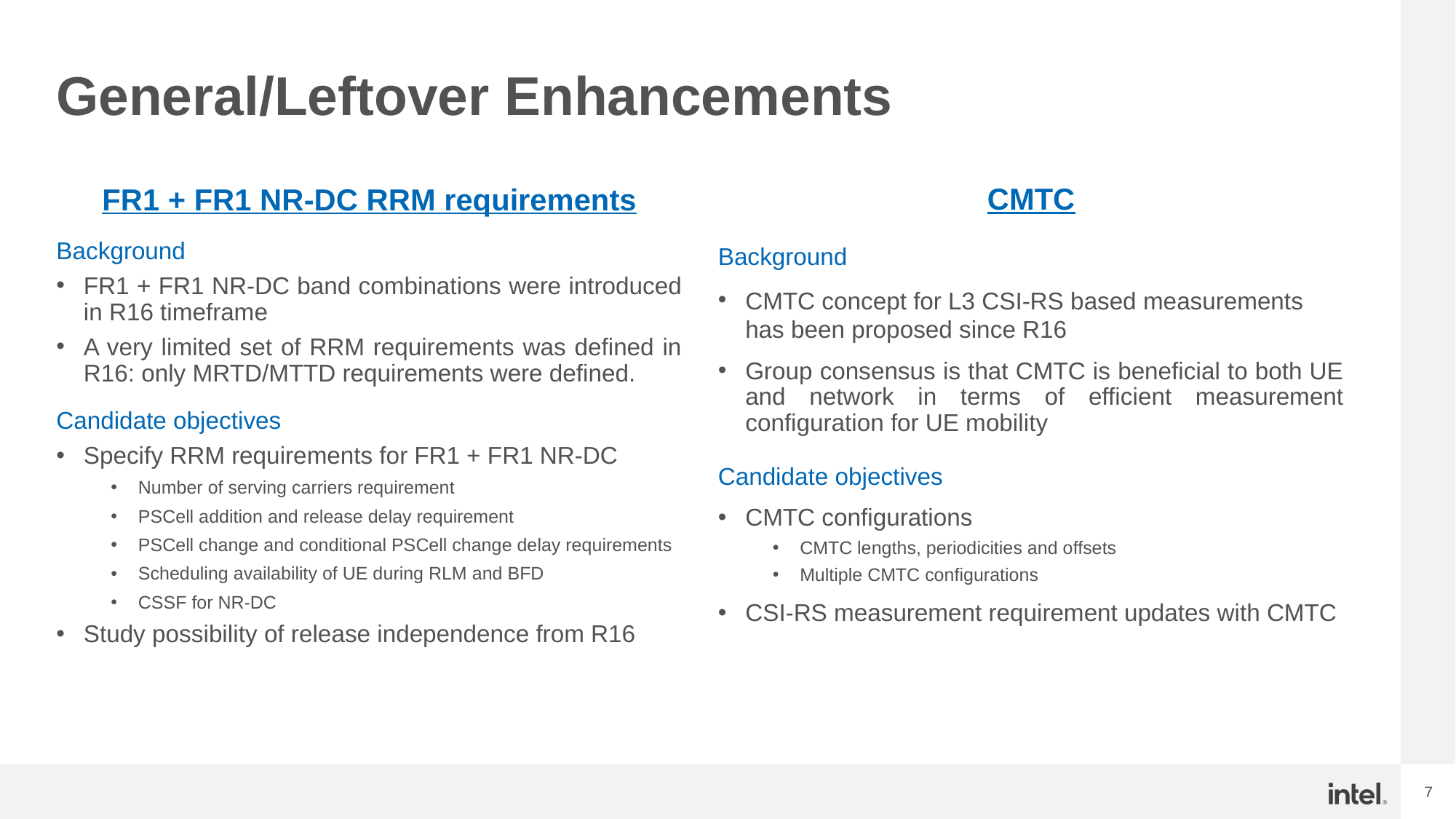

# General/Leftover Enhancements
CMTC
Background
CMTC concept for L3 CSI-RS based measurements has been proposed since R16
Group consensus is that CMTC is beneficial to both UE and network in terms of efficient measurement configuration for UE mobility
Candidate objectives
CMTC configurations
CMTC lengths, periodicities and offsets
Multiple CMTC configurations
CSI-RS measurement requirement updates with CMTC

FR1 + FR1 NR-DC RRM requirements
Background
FR1 + FR1 NR-DC band combinations were introduced in R16 timeframe
A very limited set of RRM requirements was defined in R16: only MRTD/MTTD requirements were defined.
Candidate objectives
Specify RRM requirements for FR1 + FR1 NR-DC
Number of serving carriers requirement
PSCell addition and release delay requirement
PSCell change and conditional PSCell change delay requirements
Scheduling availability of UE during RLM and BFD
CSSF for NR-DC
Study possibility of release independence from R16